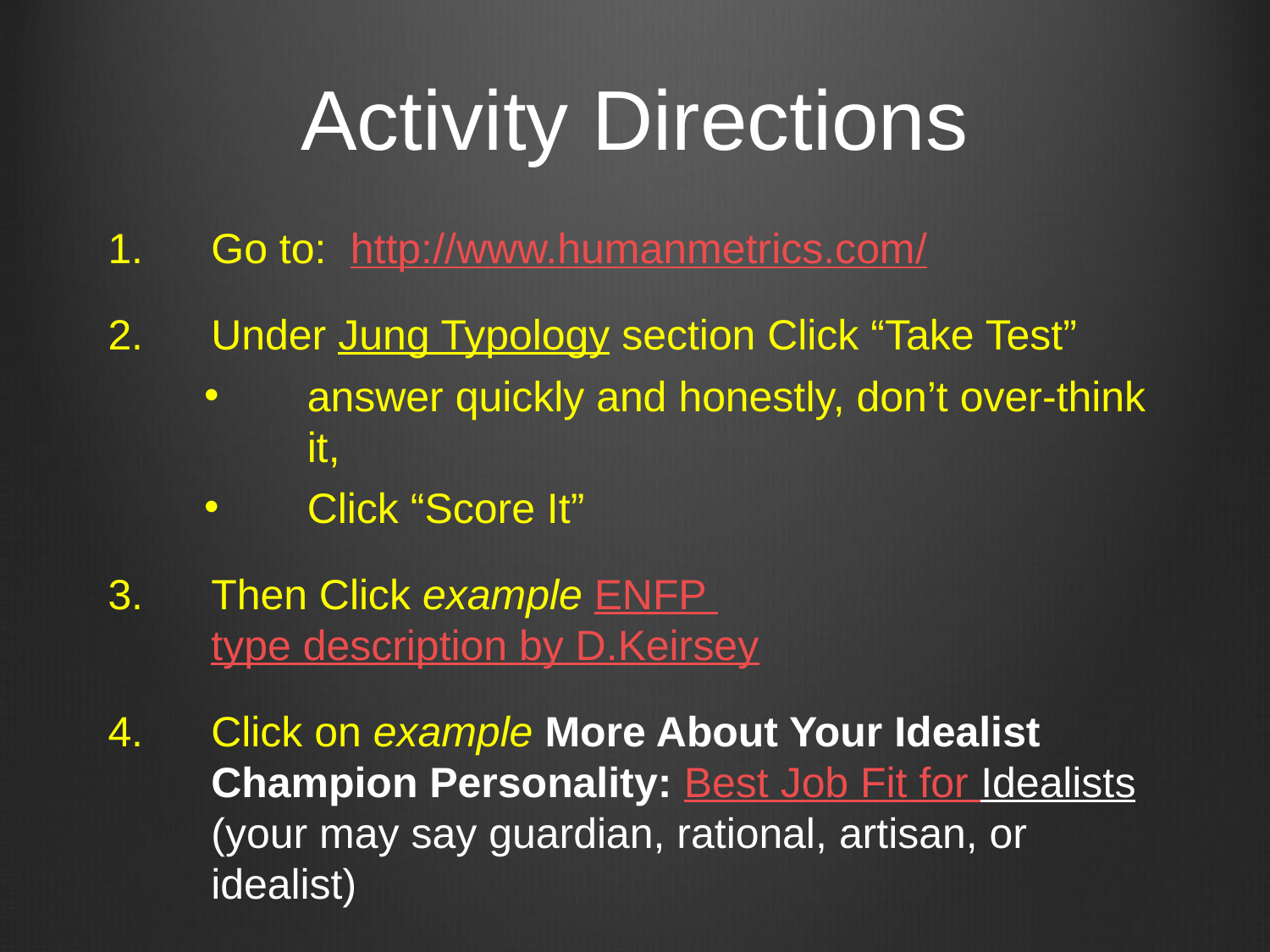

# Activity Directions
Go to:  http://www.humanmetrics.com/
Under Jung Typology section Click “Take Test”
answer quickly and honestly, don’t over-think it,
Click “Score It”
Then Click example ENFP type description by D.Keirsey
Click on example More About Your Idealist Champion Personality:  Best Job Fit for Idealists  (your may say guardian, rational, artisan, or idealist)